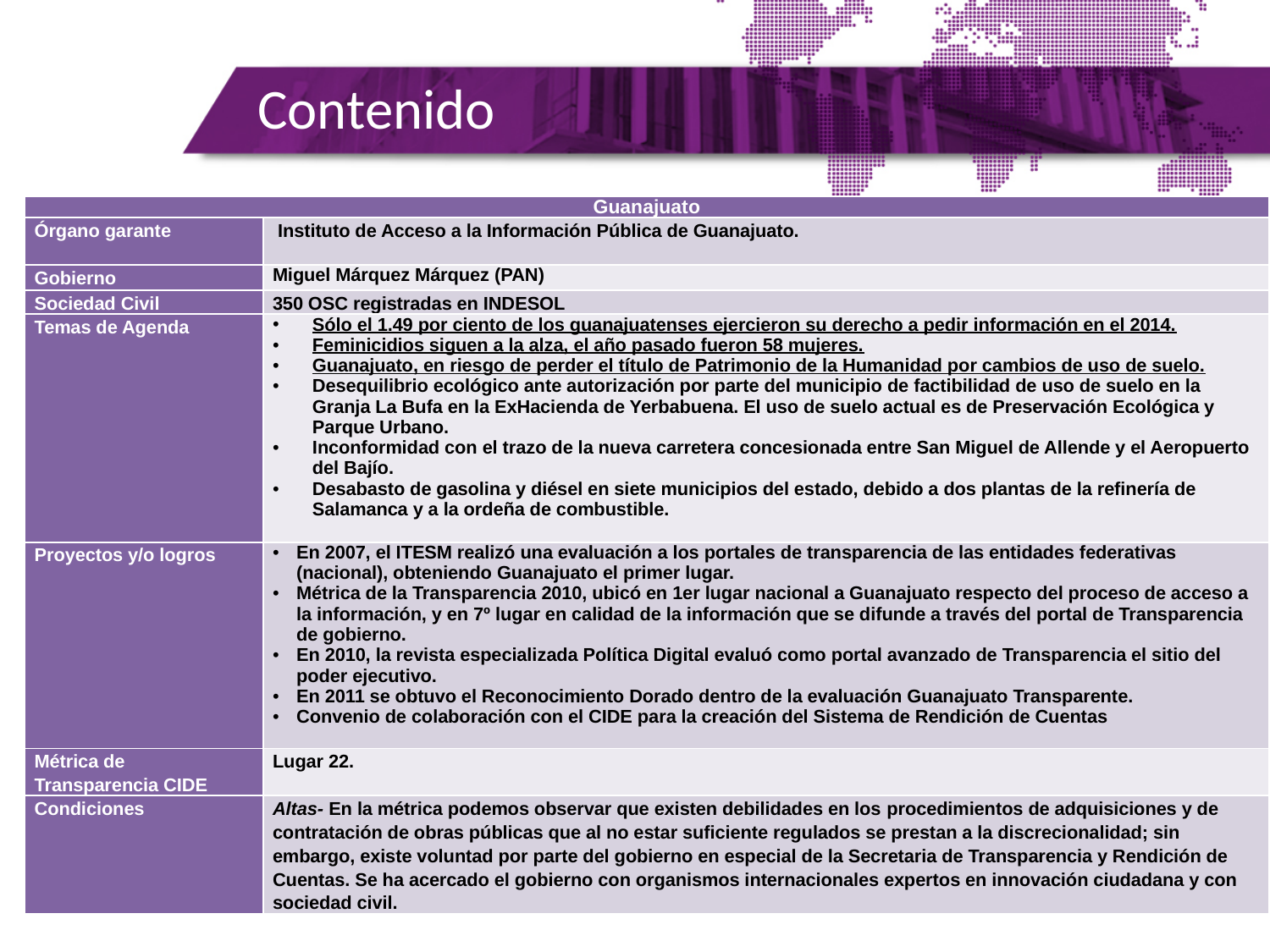

# Contenido
| Guanajuato |  |
| --- | --- |
| Órgano garante | Instituto de Acceso a la Información Pública de Guanajuato. |
| Gobierno | Miguel Márquez Márquez (PAN) |
| Sociedad Civil | 350 OSC registradas en INDESOL |
| Temas de Agenda | Sólo el 1.49 por ciento de los guanajuatenses ejercieron su derecho a pedir información en el 2014. Feminicidios siguen a la alza, el año pasado fueron 58 mujeres. Guanajuato, en riesgo de perder el título de Patrimonio de la Humanidad por cambios de uso de suelo. Desequilibrio ecológico ante autorización por parte del municipio de factibilidad de uso de suelo en la Granja La Bufa en la ExHacienda de Yerbabuena. El uso de suelo actual es de Preservación Ecológica y Parque Urbano. Inconformidad con el trazo de la nueva carretera concesionada entre San Miguel de Allende y el Aeropuerto del Bajío. Desabasto de gasolina y diésel en siete municipios del estado, debido a dos plantas de la refinería de Salamanca y a la ordeña de combustible. |
| Proyectos y/o logros | En 2007, el ITESM realizó una evaluación a los portales de transparencia de las entidades federativas (nacional), obteniendo Guanajuato el primer lugar. Métrica de la Transparencia 2010, ubicó en 1er lugar nacional a Guanajuato respecto del proceso de acceso a la información, y en 7º lugar en calidad de la información que se difunde a través del portal de Transparencia de gobierno. En 2010, la revista especializada Política Digital evaluó como portal avanzado de Transparencia el sitio del poder ejecutivo. En 2011 se obtuvo el Reconocimiento Dorado dentro de la evaluación Guanajuato Transparente. Convenio de colaboración con el CIDE para la creación del Sistema de Rendición de Cuentas |
| Métrica de Transparencia CIDE | Lugar 22. |
| Condiciones | Altas- En la métrica podemos observar que existen debilidades en los procedimientos de adquisiciones y de contratación de obras públicas que al no estar suficiente regulados se prestan a la discrecionalidad; sin embargo, existe voluntad por parte del gobierno en especial de la Secretaria de Transparencia y Rendición de Cuentas. Se ha acercado el gobierno con organismos internacionales expertos en innovación ciudadana y con sociedad civil. |